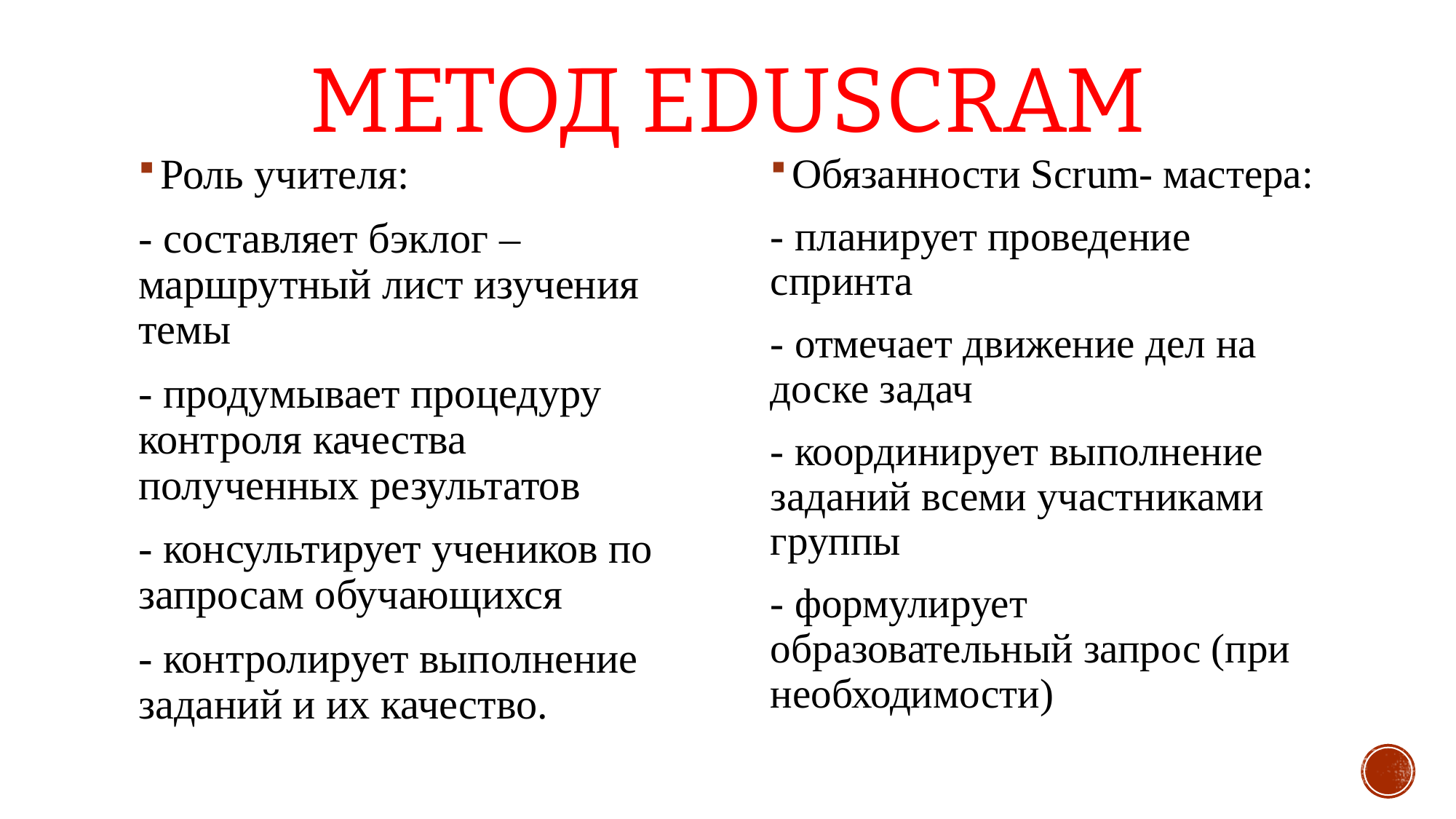

# Метод Eduscram
Роль учителя:
- составляет бэклог – маршрутный лист изучения темы
- продумывает процедуру контроля качества полученных результатов
- консультирует учеников по запросам обучающихся
- контролирует выполнение заданий и их качество.

Обязанности Scrum- мастера:
- планирует проведение спринта
- отмечает движение дел на доске задач
- координирует выполнение заданий всеми участниками группы
- формулирует образовательный запрос (при необходимости)